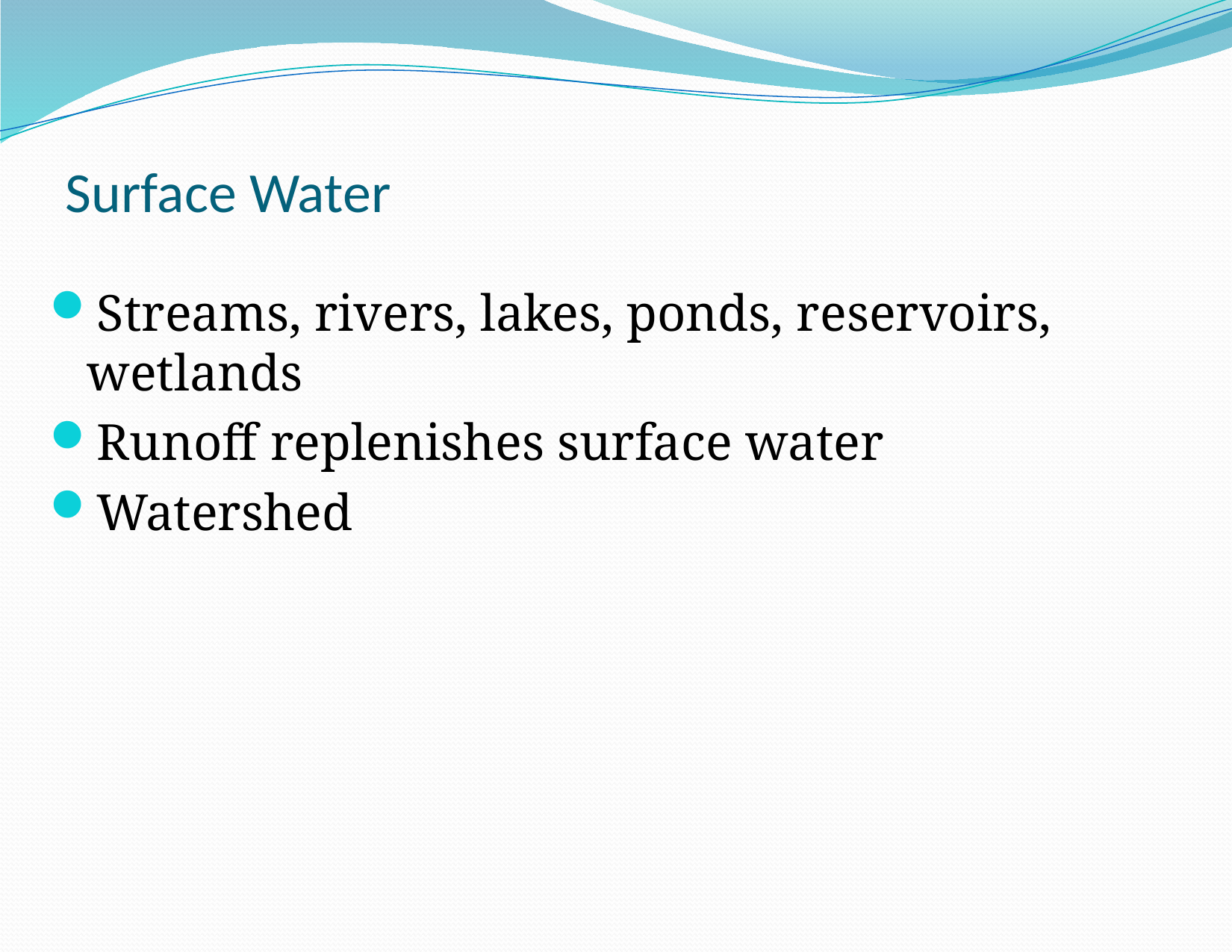

# Surface Water
Streams, rivers, lakes, ponds, reservoirs, wetlands
Runoff replenishes surface water
Watershed